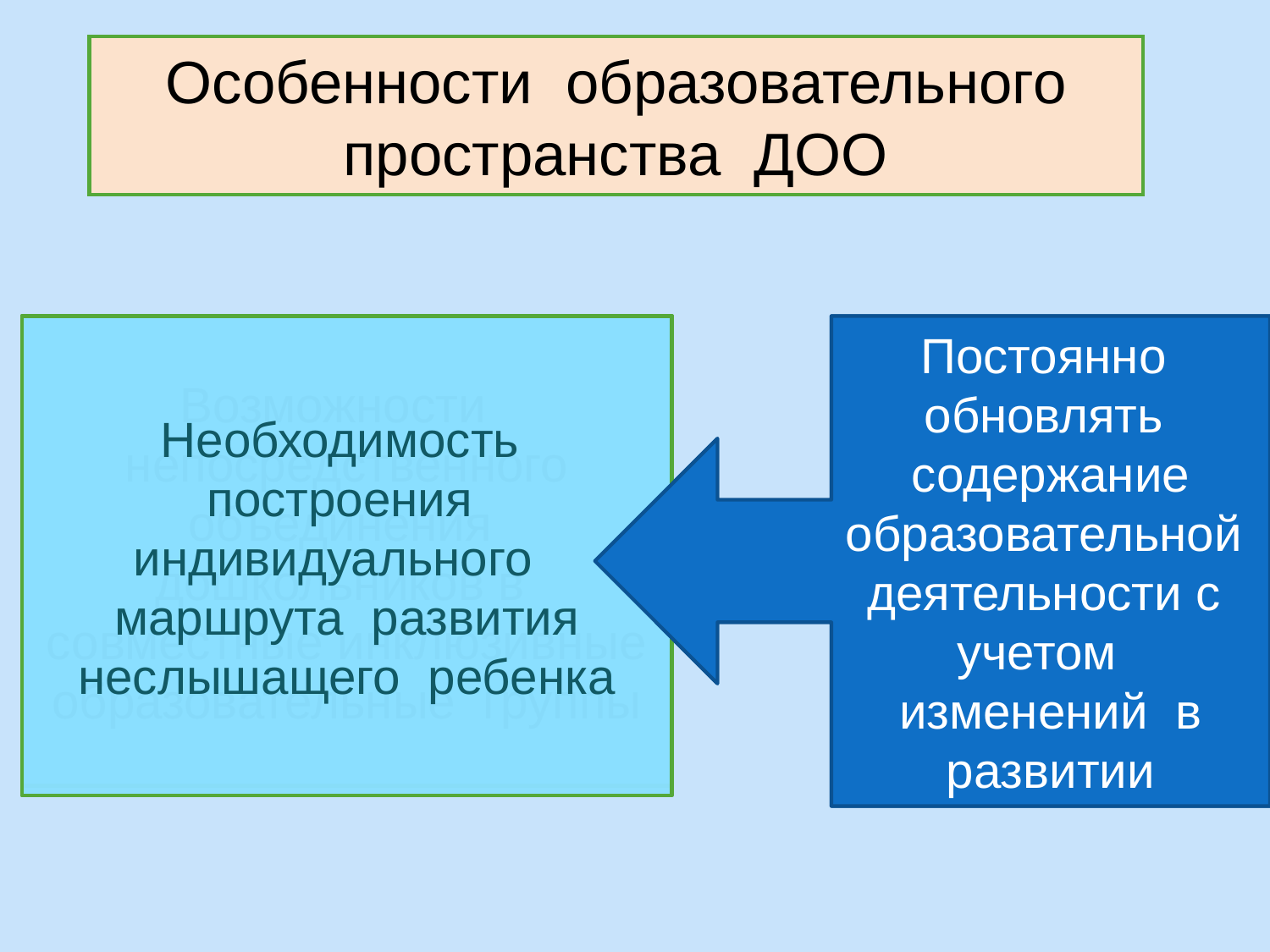

Особенности  образовательного пространства  ДОО
Возможности   непосредственного объединения  дошкольников в  совместные инклюзивные образовательные  группы
Необходимость  в интегрированных  формах   совместной  деятельности  детей
Постоянно  обновлять  содержание образовательной  деятельности с  учетом   изменений  в развитии
Необходимость  построения  индивидуального   маршрута  развития неслышащего  ребенка